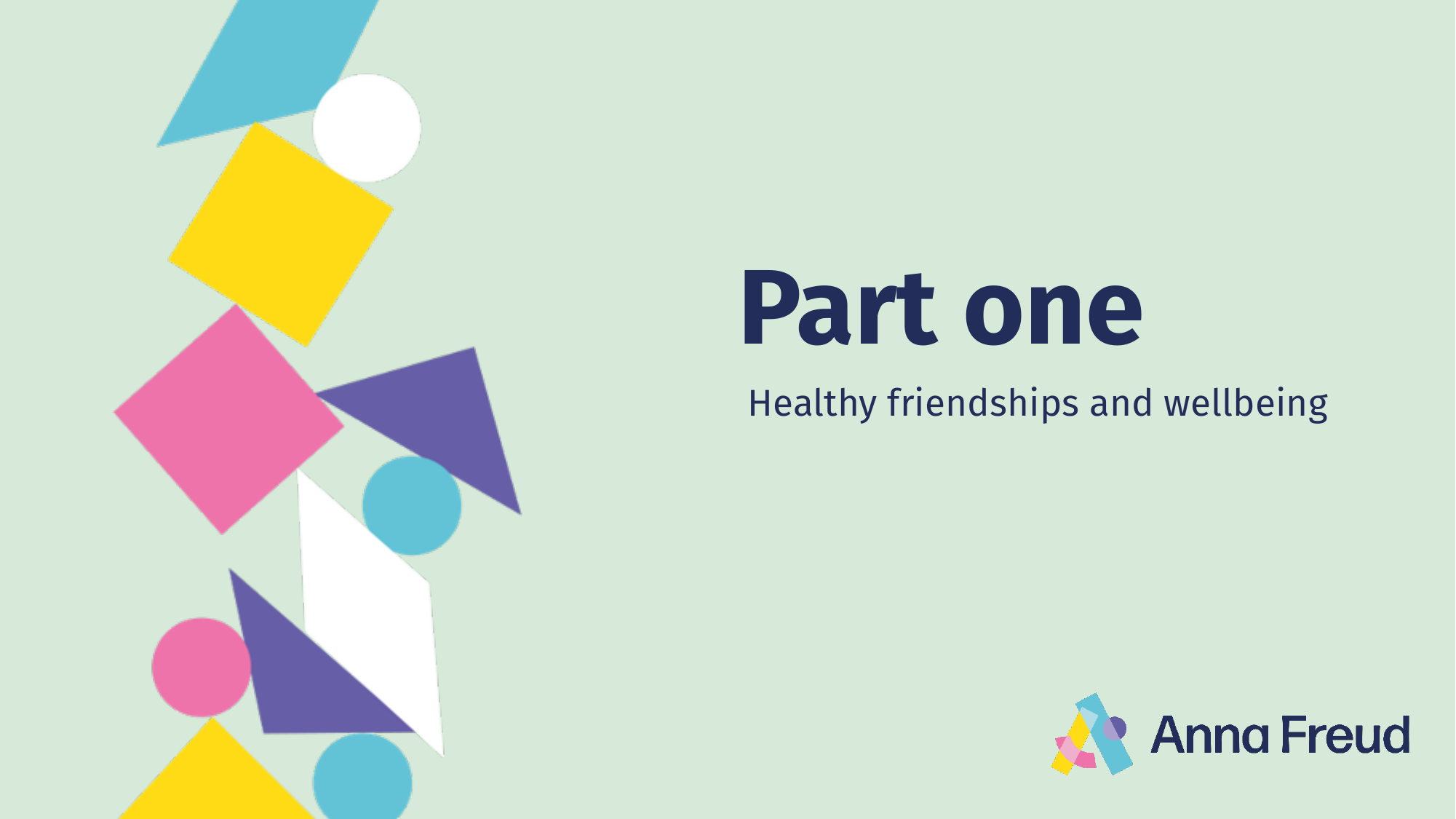

# Part one
Healthy friendships and wellbeing